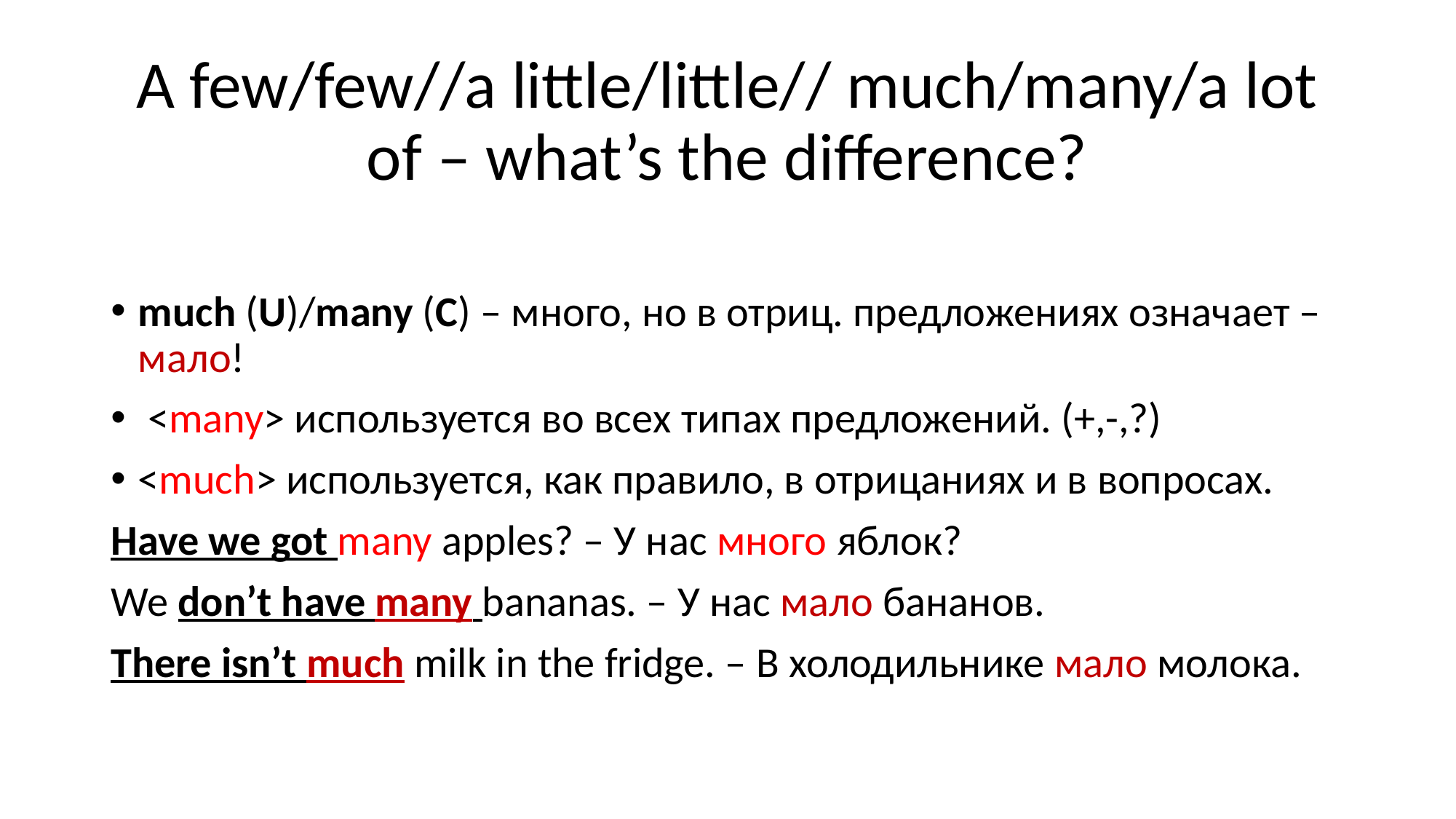

# A few/few//a little/little// much/many/a lot of – what’s the difference?

much (U)/many (C) – много, но в отриц. предложениях означает – мало!
 <many> используется во всех типах предложений. (+,-,?)
<much> используется, как правило, в отрицаниях и в вопросах.
Have we got many apples? – У нас много яблок?
We don’t have many bananas. – У нас мало бананов.
There isn’t much milk in the fridge. – В холодильнике мало молока.